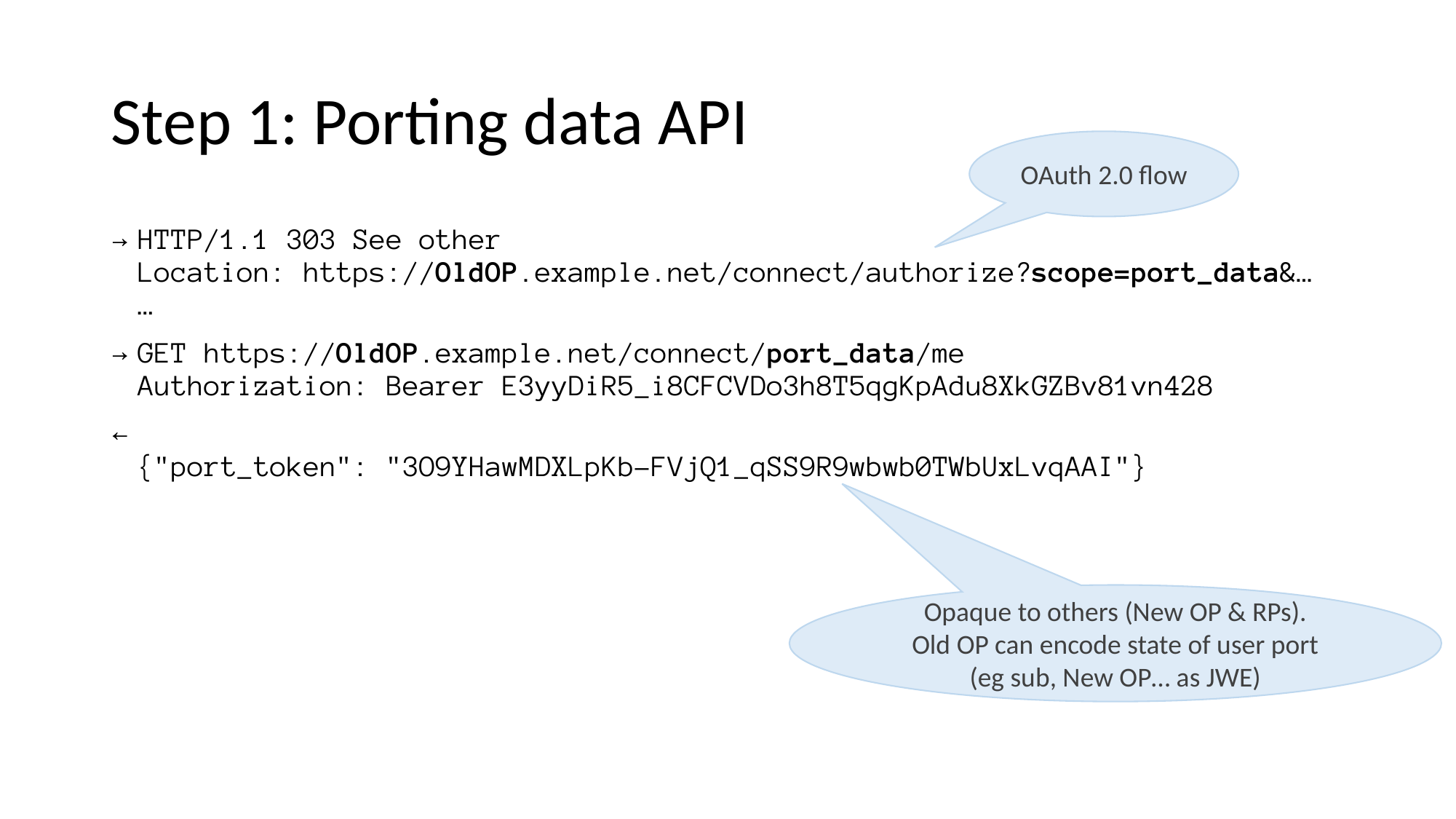

# Step 1: Porting data API
OAuth 2.0 flow
HTTP/1.1 303 See other
Location: https://OldOP.example.net/connect/authorize?scope=port_data&…
…
GET https://OldOP.example.net/connect/port_data/me
Authorization: Bearer E3yyDiR5_i8CFCVDo3h8T5qgKpAdu8XkGZBv81vn428
{"port_token": "3O9YHawMDXLpKb-FVjQ1_qSS9R9wbwb0TWbUxLvqAAI"}
Opaque to others (New OP & RPs).
Old OP can encode state of user port
(eg sub, New OP… as JWE)